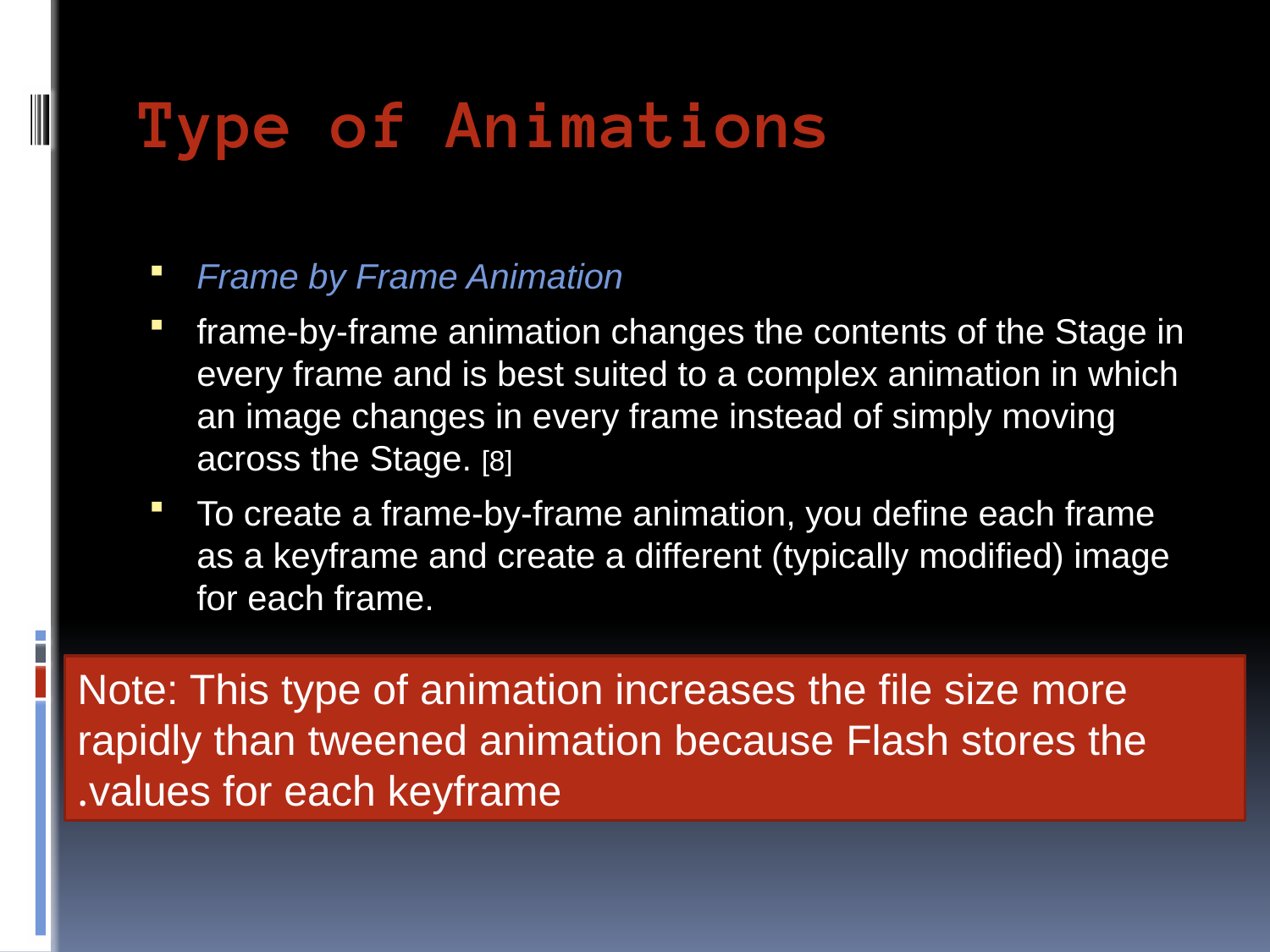

# Type of Animations
Frame by Frame Animation
frame-by-frame animation changes the contents of the Stage in every frame and is best suited to a complex animation in which an image changes in every frame instead of simply moving across the Stage. [8]
To create a frame-by-frame animation, you define each frame as a keyframe and create a different (typically modified) image for each frame.

Note: This type of animation increases the file size more rapidly than tweened animation because Flash stores the values for each keyframe.